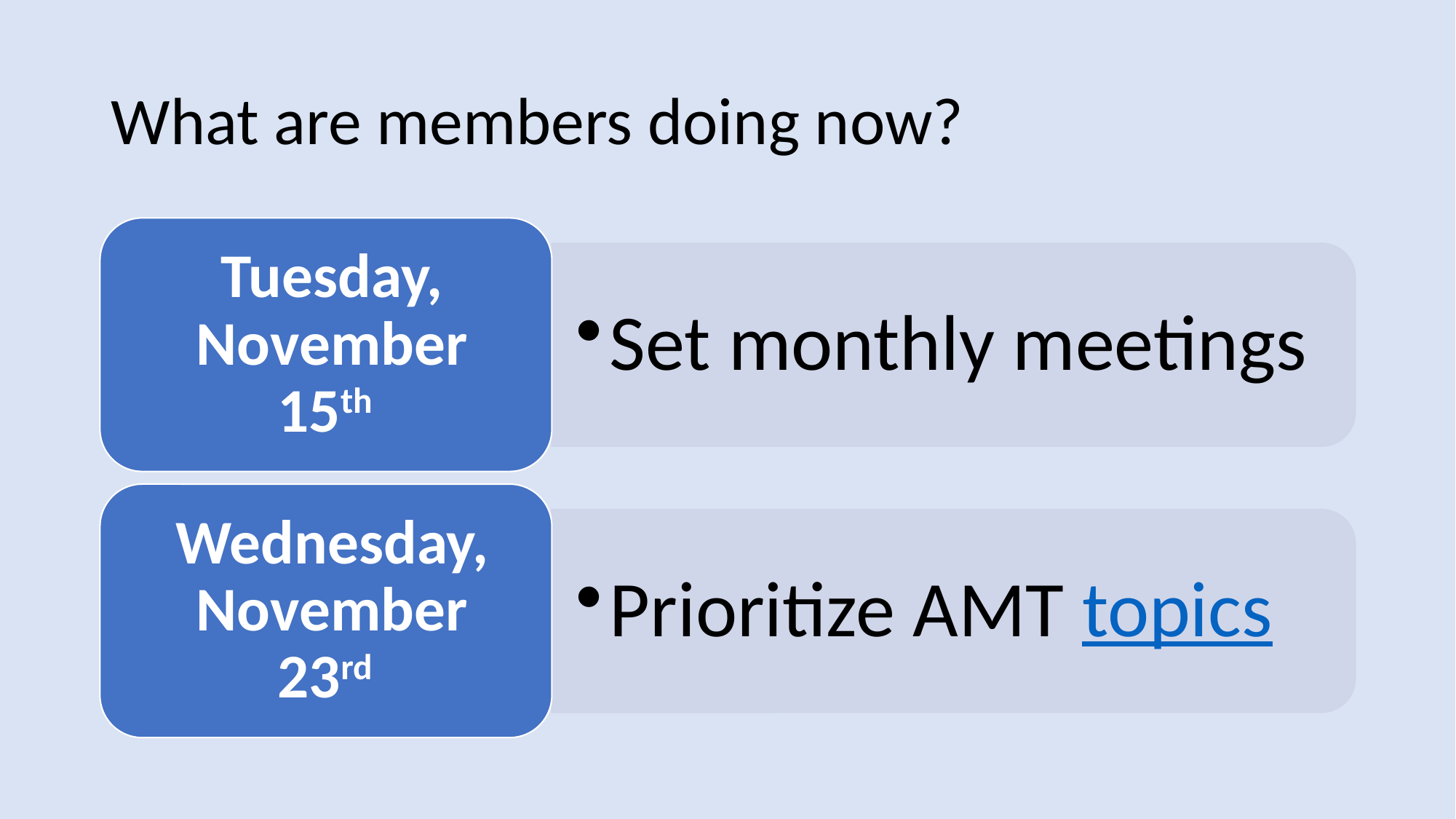

# What are members doing now?
Set monthly meetings
Tuesday, November 15th
Prioritize AMT topics
Wednesday, November 23rd